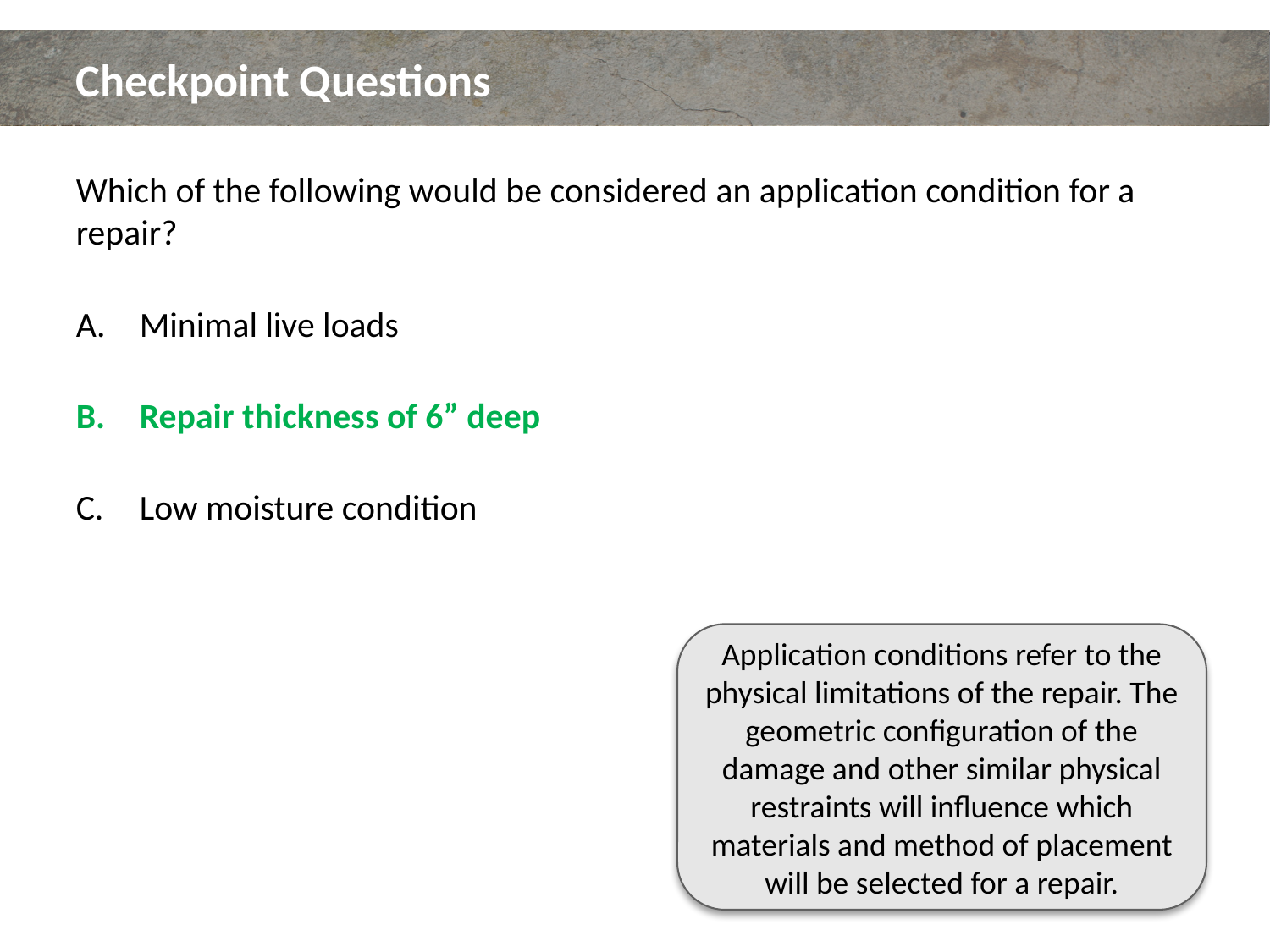

# Checkpoint Questions
Which of the following would be considered an application condition for a repair?
Minimal live loads
Repair thickness of 6” deep
Low moisture condition
Application conditions refer to the physical limitations of the repair. The geometric configuration of the damage and other similar physical restraints will influence which materials and method of placement will be selected for a repair.